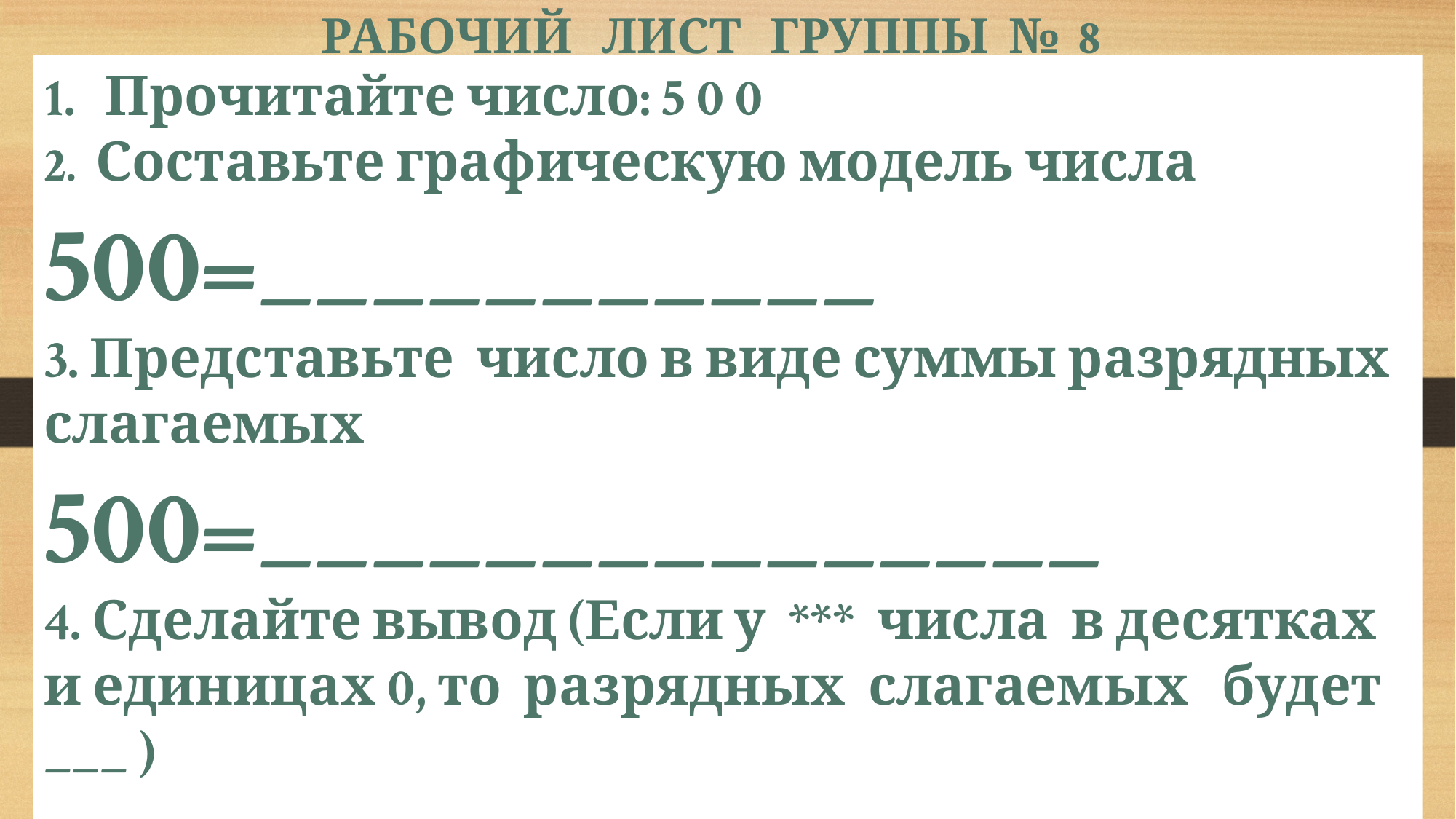

РАБОЧИЙ   ЛИСТ   ГРУППЫ  №  8
Прочитайте число: 5 0 0
2.  Составьте графическую модель числа
500=___________
3. Представьте  число в виде суммы разрядных слагаемых
500=_______________
4. Сделайте вывод (Если у  ***  числа  в десятках  и единицах 0, то  разрядных  слагаемых   будет  ___ )